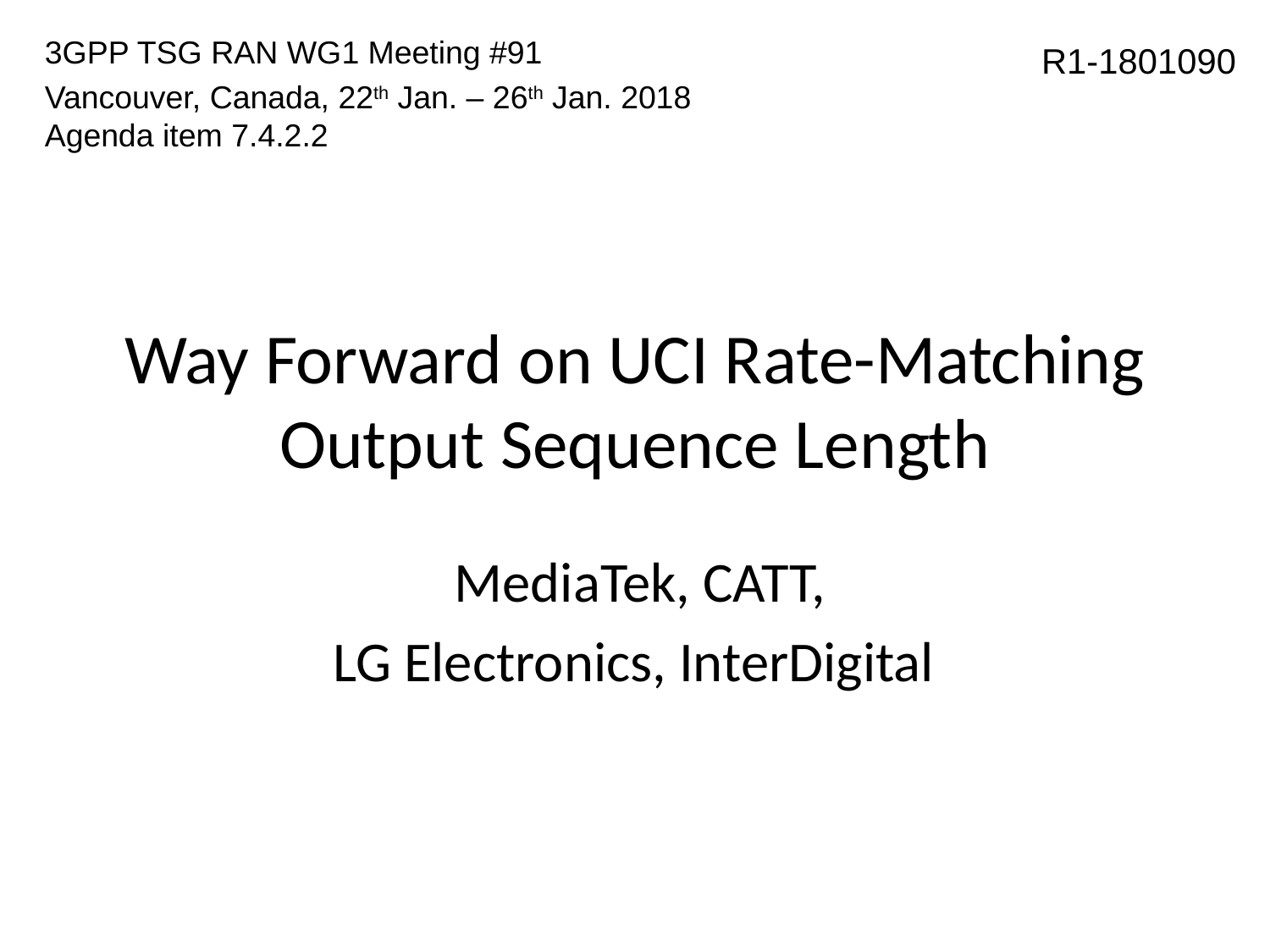

3GPP TSG RAN WG1 Meeting #91
Vancouver, Canada, 22th Jan. – 26th Jan. 2018
Agenda item 7.4.2.2
R1-1801090
# Way Forward on UCI Rate-Matching Output Sequence Length
MediaTek, CATT,
LG Electronics, InterDigital